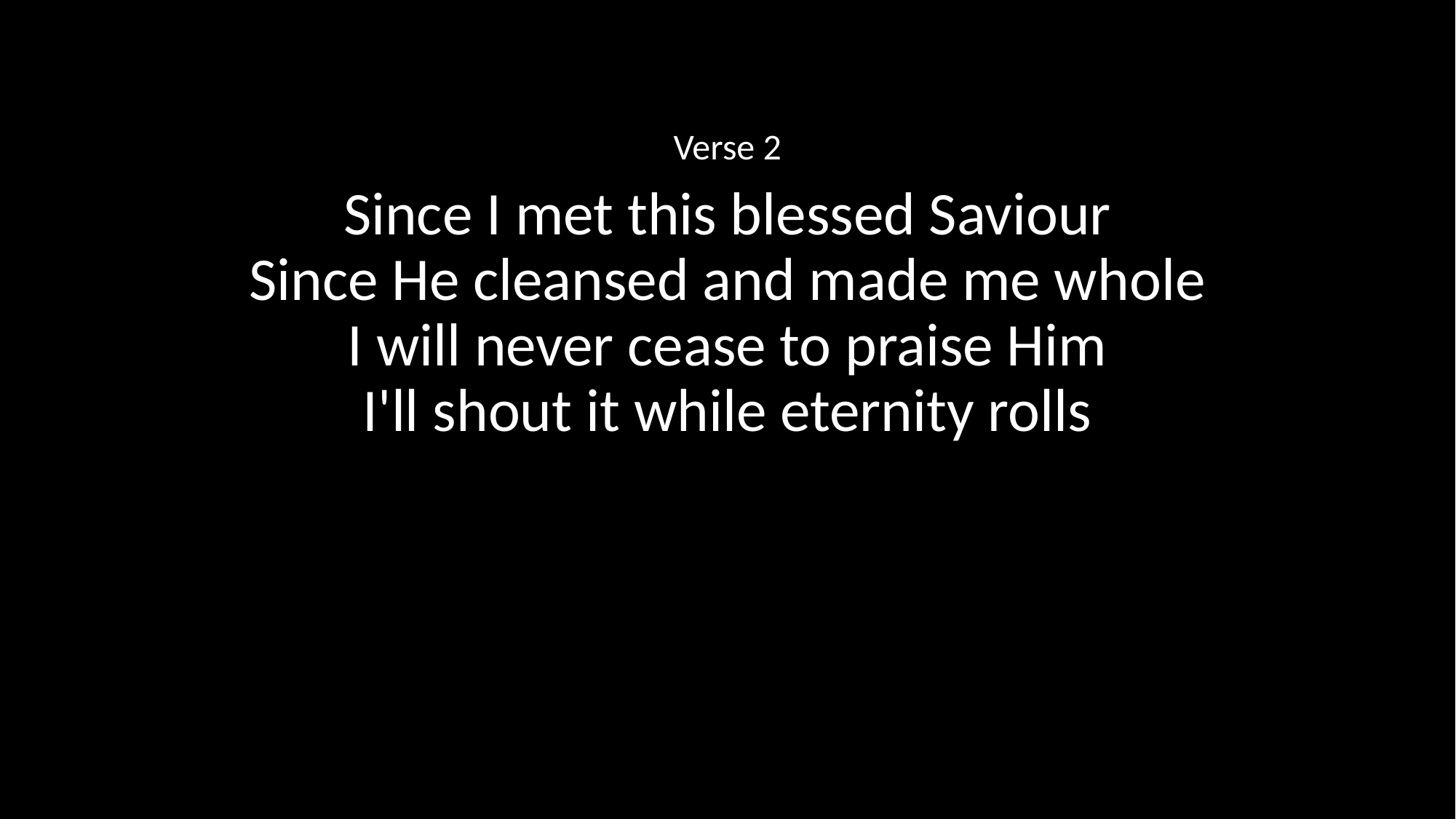

Verse 2
Since I met this blessed Saviour
Since He cleansed and made me whole
I will never cease to praise Him
I'll shout it while eternity rolls